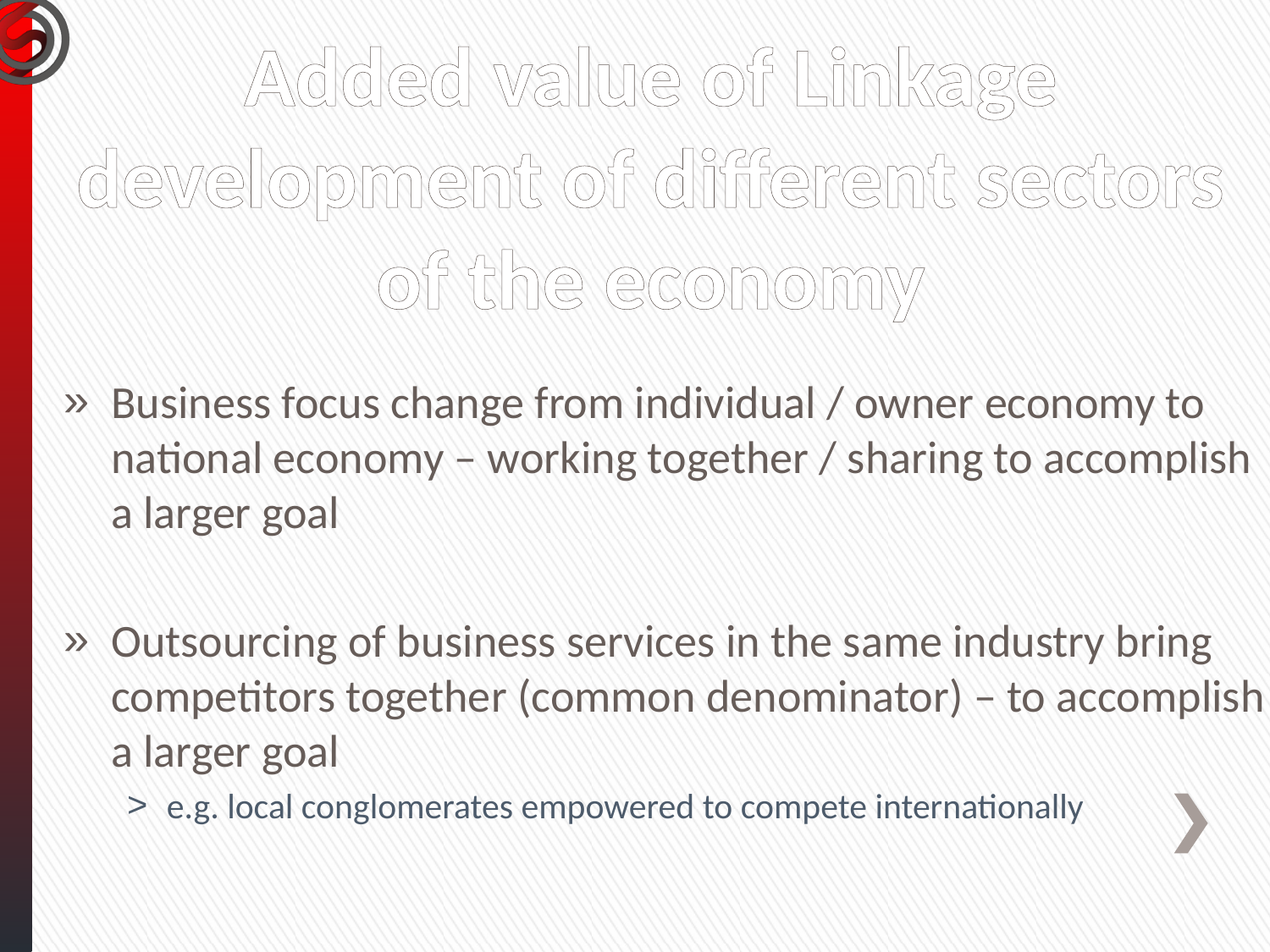

# Added value of Linkage development of different sectors of the economy
Business focus change from individual / owner economy to national economy – working together / sharing to accomplish a larger goal

Outsourcing of business services in the same industry bring competitors together (common denominator) – to accomplish a larger goal
e.g. local conglomerates empowered to compete internationally